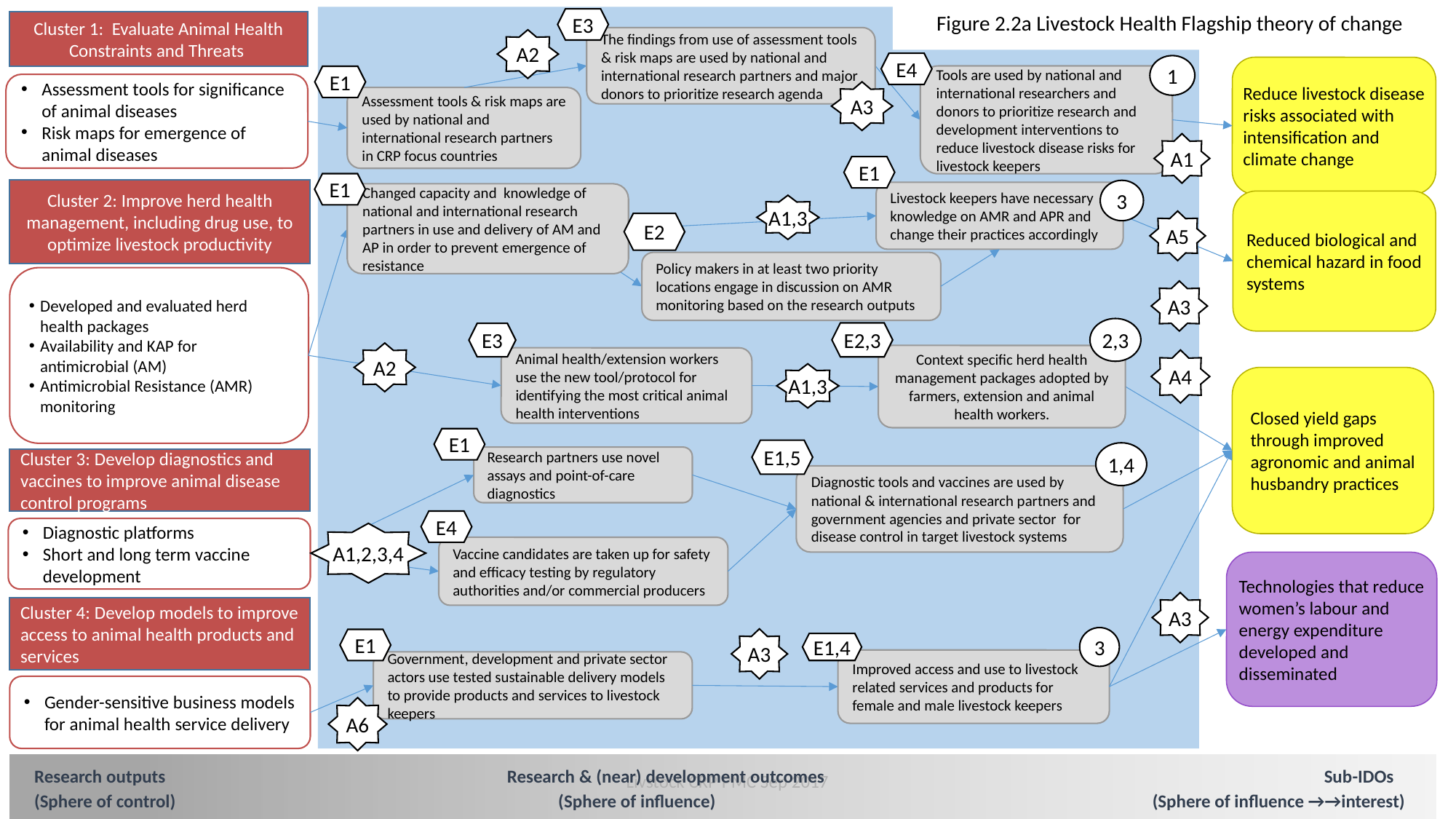

Figure 2.2a Livestock Health Flagship theory of change

E3
Cluster 1:  Evaluate Animal Health Constraints and Threats
The findings from use of assessment tools & risk maps are used by national and international research partners and major donors to prioritize research agenda
A2
E4
1
Reduce livestock disease risks associated with intensification and climate change
Tools are used by national and international researchers and donors to prioritize research and development interventions to reduce livestock disease risks for livestock keepers
E1
Assessment tools for significance of animal diseases
Risk maps for emergence of animal diseases
A3
Assessment tools & risk maps are used by national and international research partners in CRP focus countries
A1
E1
E1
Cluster 2: Improve herd health management, including drug use, to optimize livestock productivity
Developed and evaluated herd health packages
Availability and KAP for antimicrobial (AM)
Antimicrobial Resistance (AMR) monitoring
3
Livestock keepers have necessary knowledge on AMR and APR and change their practices accordingly
Changed capacity and  knowledge of national and international research partners in use and delivery of AM and AP in order to prevent emergence of resistance
Reduced biological and chemical hazard in food systems
A1,3
A5
E2
Policy makers in at least two priority locations engage in discussion on AMR monitoring based on the research outputs

A3
2,3
E2,3
E3
A2
Context specific herd health management packages adopted by farmers, extension and animal health workers.
Animal health/extension workers use the new tool/protocol for identifying the most critical animal health interventions
A4
A1,3
Closed yield gaps through improved agronomic and animal husbandry practices
E1
E1,5
1,4
Research partners use novel assays and point-of-care diagnostics
Cluster 3: Develop diagnostics and vaccines to improve animal disease control programs
Diagnostic tools and vaccines are used by national & international research partners and government agencies and private sector  for disease control in target livestock systems
E4
Diagnostic platforms
Short and long term vaccine development
A1,2,3,4
Vaccine candidates are taken up for safety and efficacy testing by regulatory authorities and/or commercial producers
Technologies that reduce women’s labour and energy expenditure developed and disseminated
A3
Cluster 4: Develop models to improve access to animal health products and services
3
A3
E1
E1,4
Improved access and use to livestock related services and products for female and male livestock keepers
Government, development and private sector actors use tested sustainable delivery models to provide products and services to livestock keepers

Gender-sensitive business models for animal health service delivery

A6
Research outputs                                                                                  Research & (near) development outcomes                                                                                                                        Sub-IDOs
(Sphere of control)			                     (Sphere of influence) 	                                                                                     (Sphere of influence →→interest)
Livstock CRP PMC Sep 2017